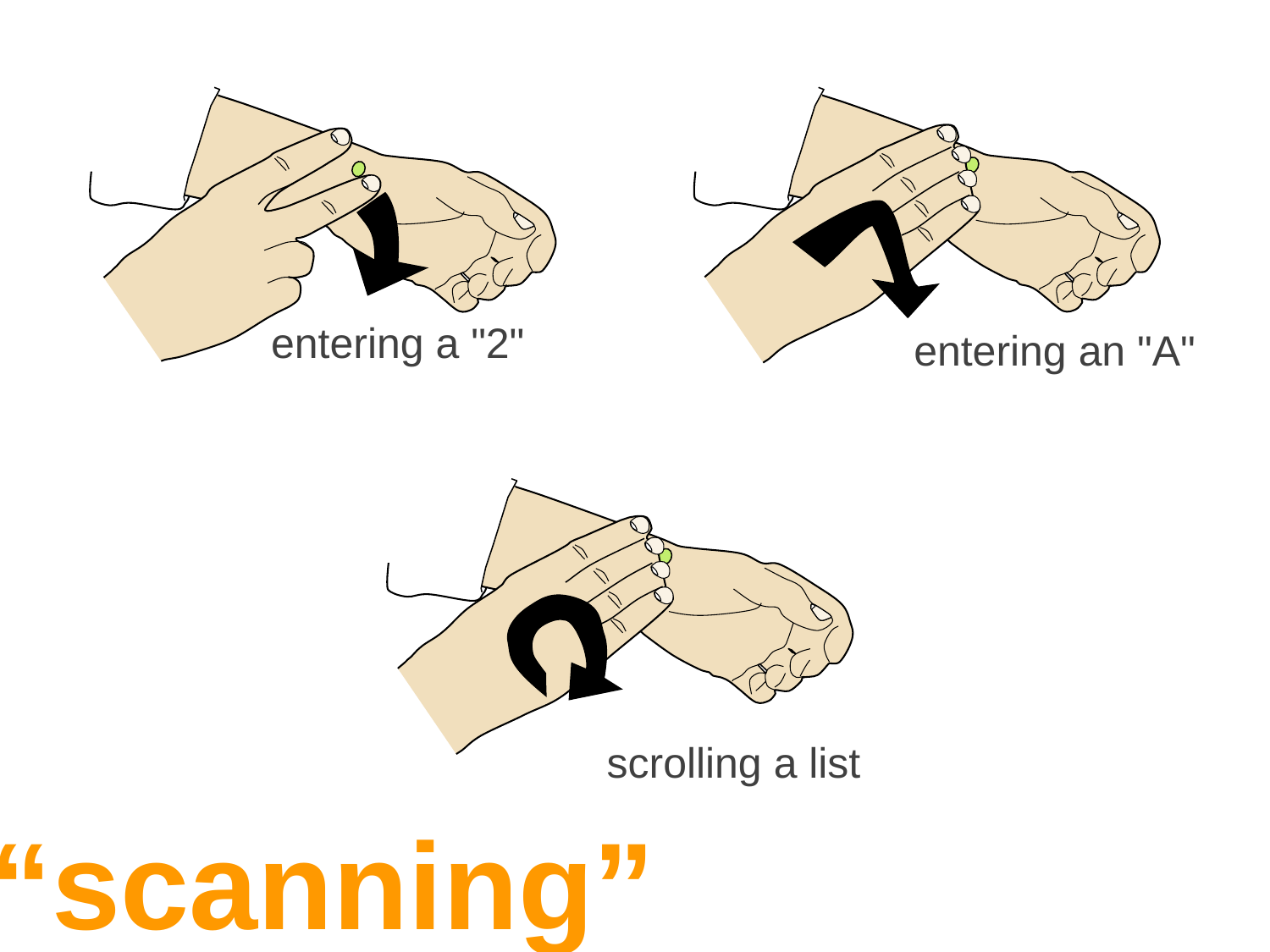

entering a "2"
entering an "A"

scrolling a list
“scanning”